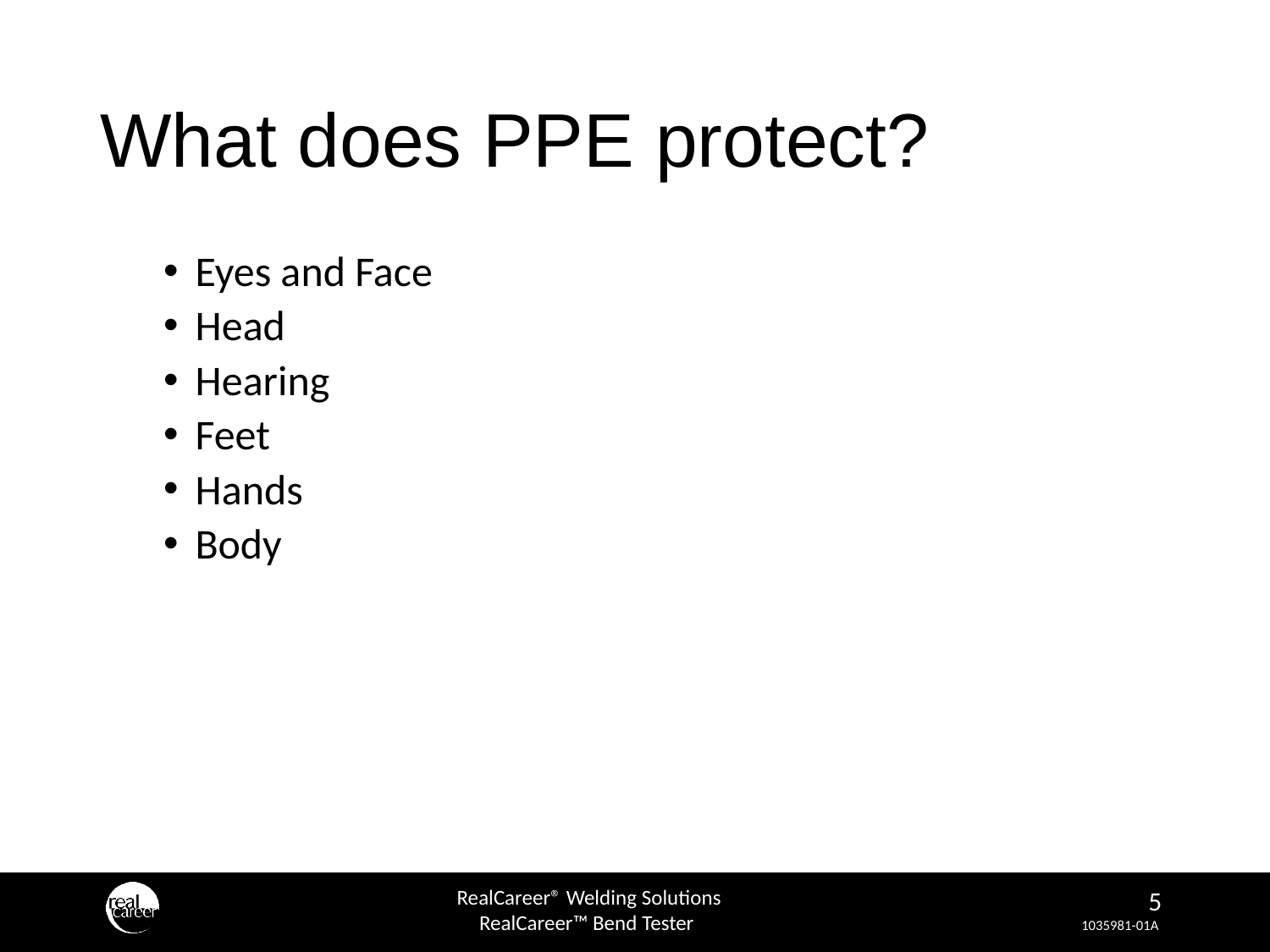

# What does PPE protect?
Eyes and Face
Head
Hearing
Feet
Hands
Body
5